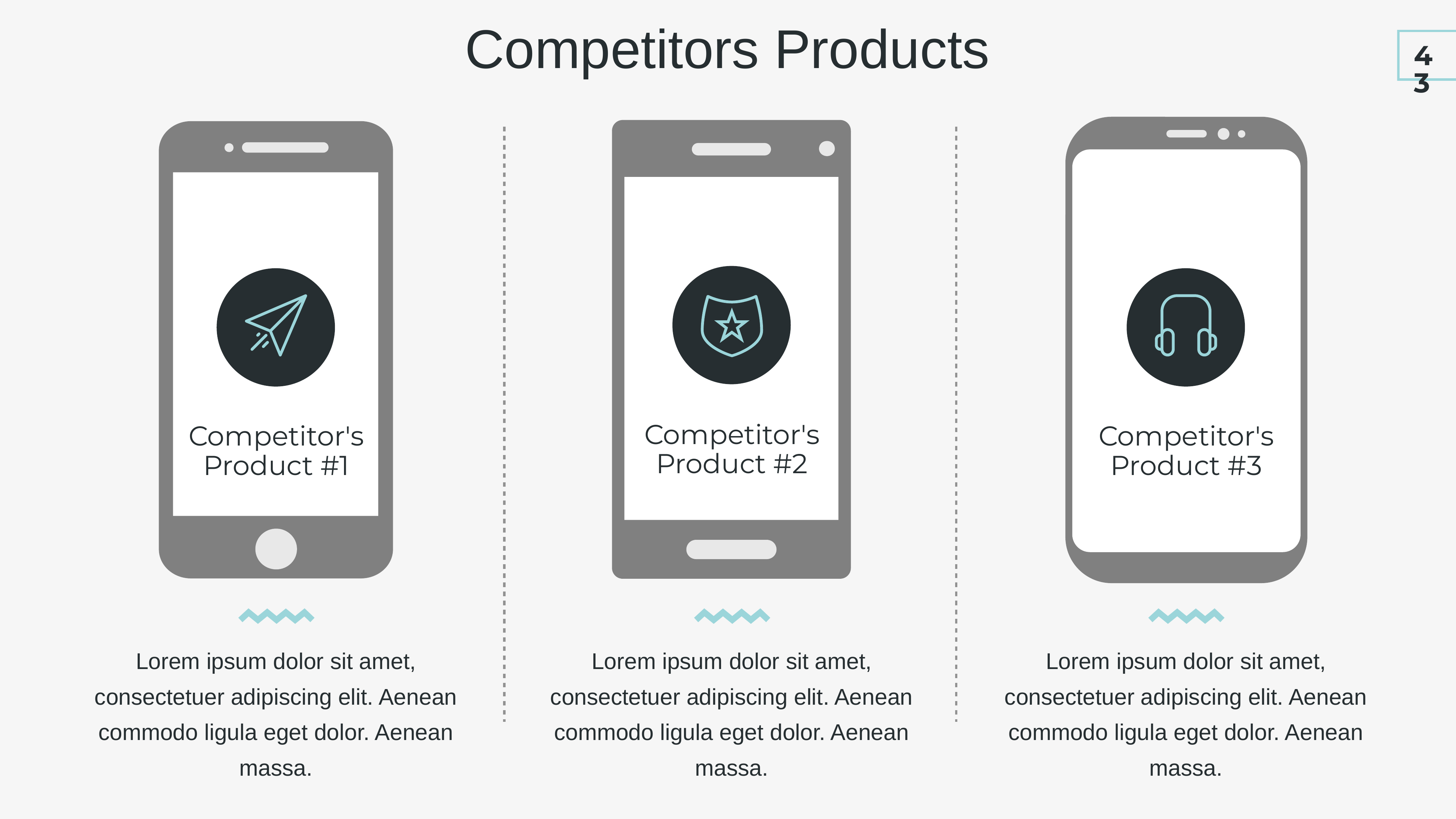

Competitors Products
43

Competitor's Product #2
Competitor's Product #1
Competitor's Product #3

Lorem ipsum dolor sit amet, consectetuer adipiscing elit. Aenean commodo ligula eget dolor. Aenean massa.
Lorem ipsum dolor sit amet, consectetuer adipiscing elit. Aenean commodo ligula eget dolor. Aenean massa.
Lorem ipsum dolor sit amet, consectetuer adipiscing elit. Aenean commodo ligula eget dolor. Aenean massa.